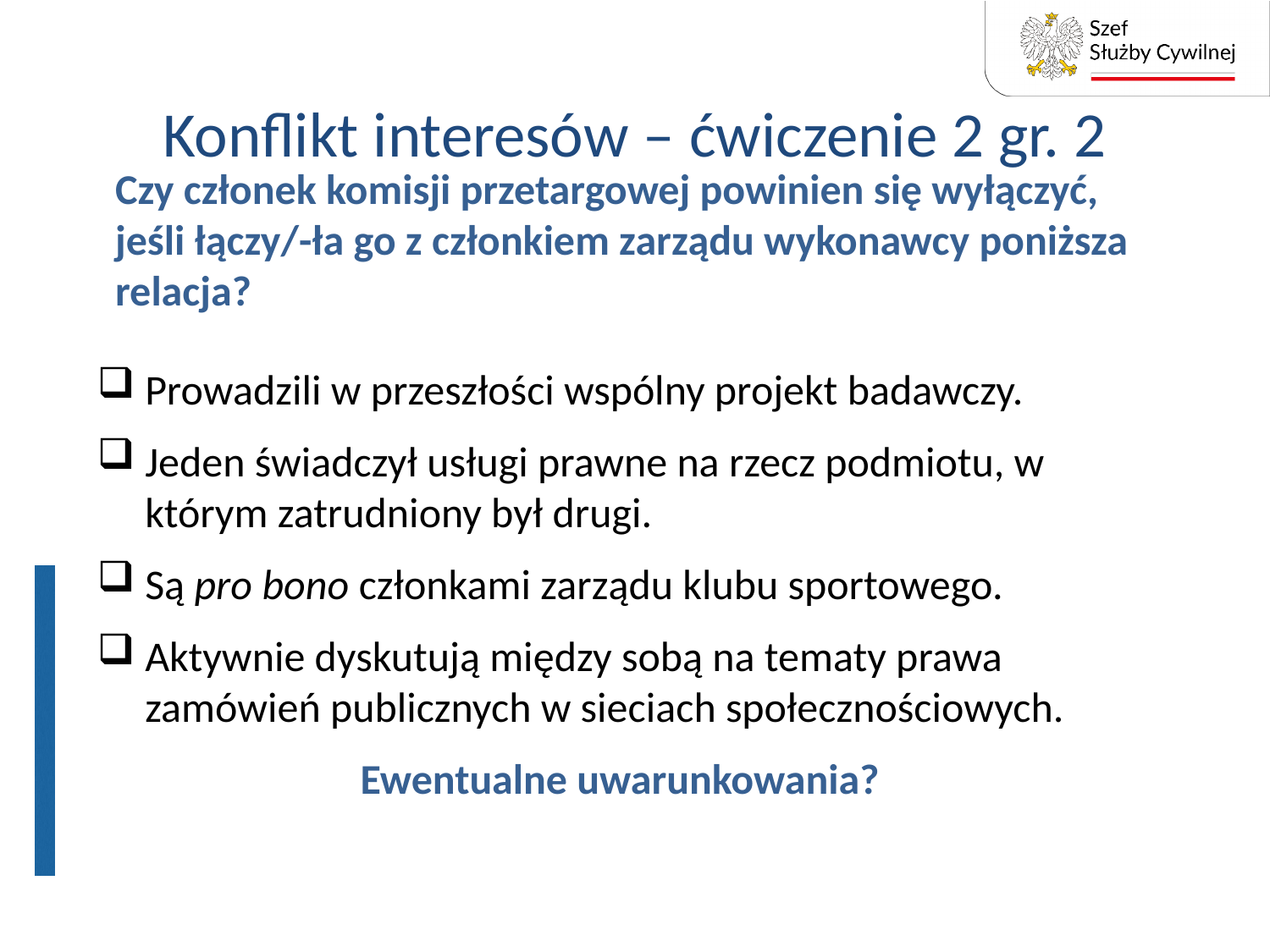

# Konflikt interesów – ćwiczenie 2 gr. 2
Czy członek komisji przetargowej powinien się wyłączyć, jeśli łączy/-ła go z członkiem zarządu wykonawcy poniższa relacja?
Prowadzili w przeszłości wspólny projekt badawczy.
Jeden świadczył usługi prawne na rzecz podmiotu, w którym zatrudniony był drugi.
Są pro bono członkami zarządu klubu sportowego.
Aktywnie dyskutują między sobą na tematy prawa zamówień publicznych w sieciach społecznościowych.
Ewentualne uwarunkowania?